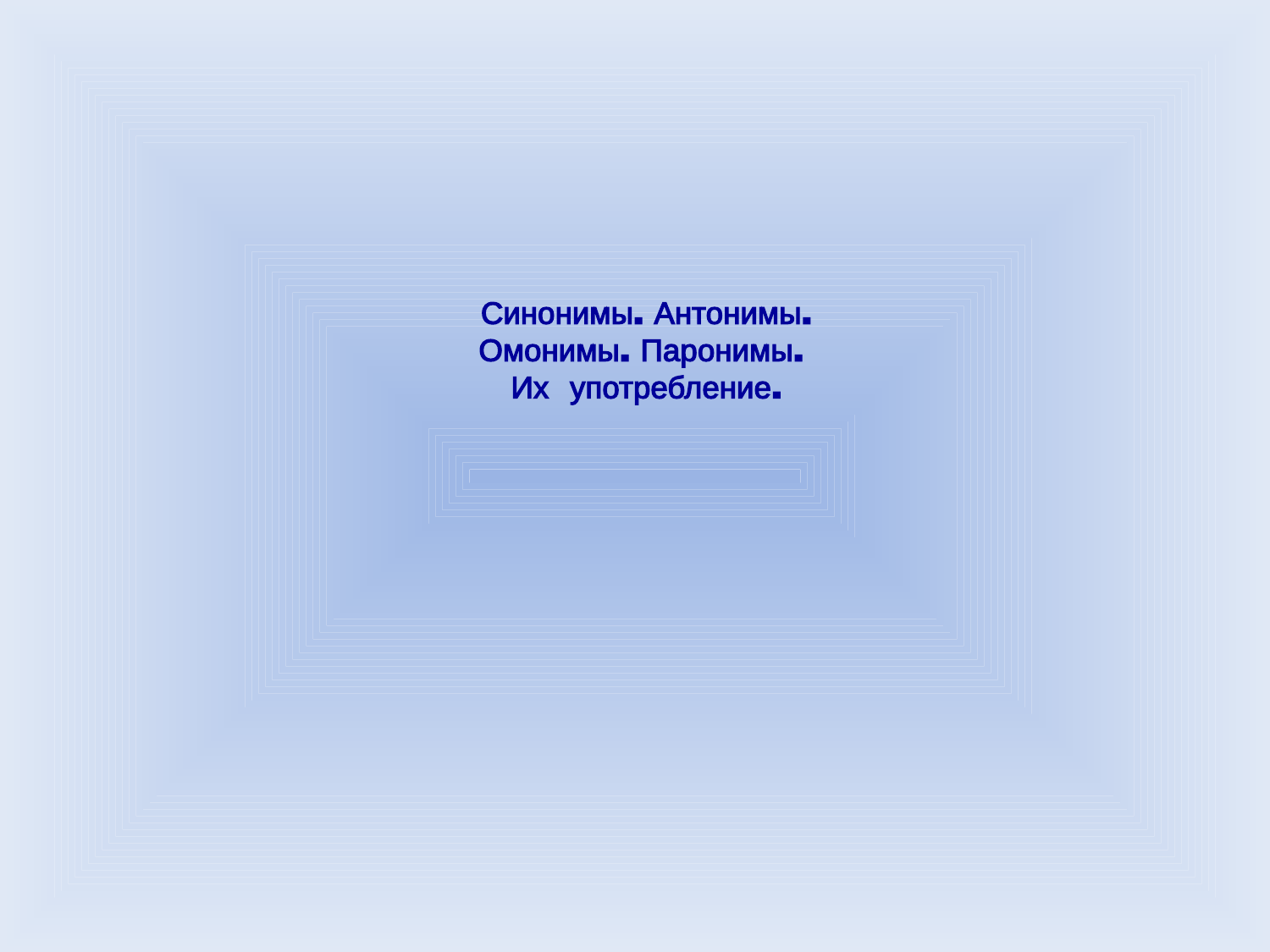

# Синонимы. Антонимы. Омонимы. Паронимы. Их  употребление.